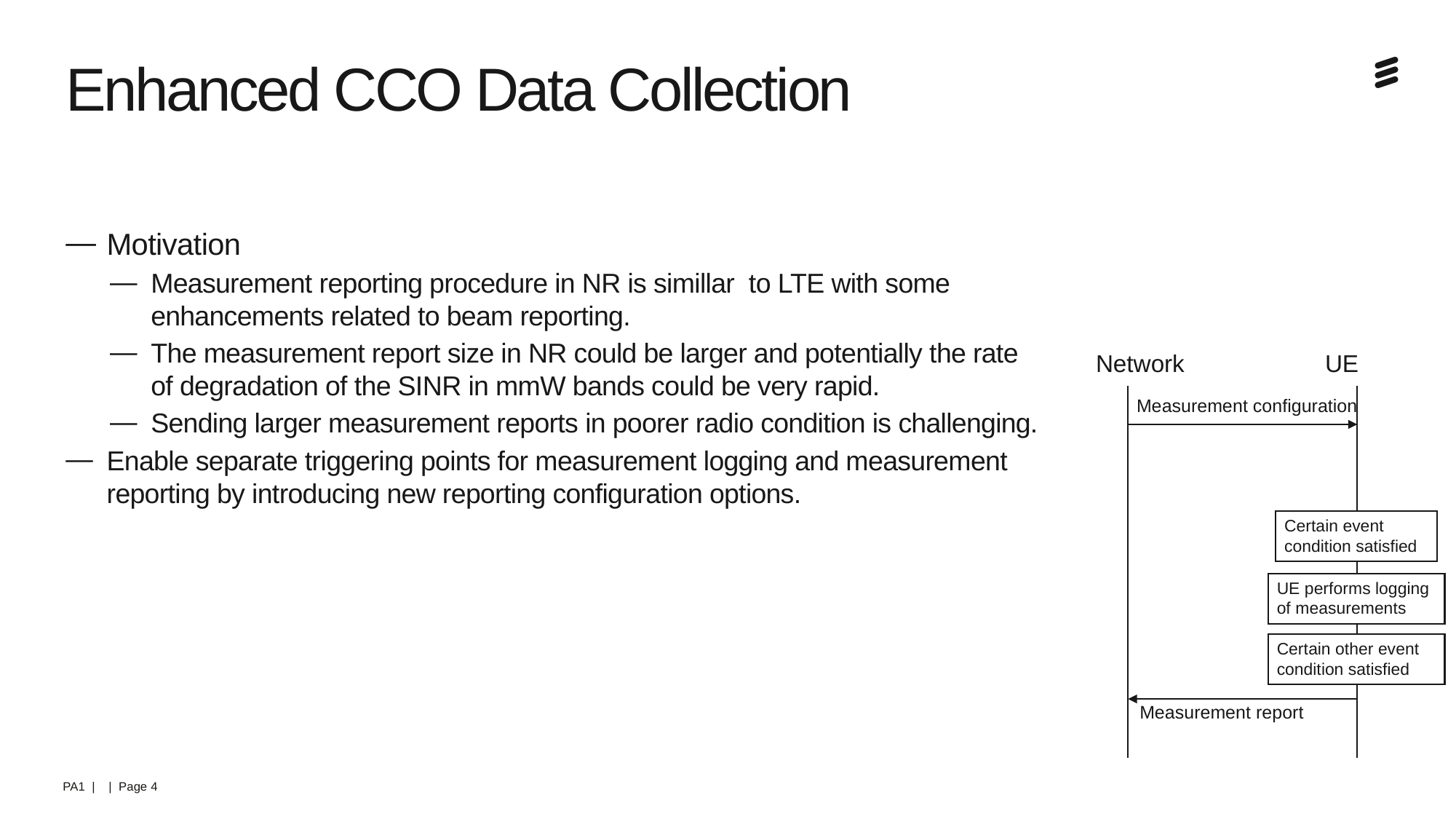

# Enhanced CCO Data Collection
Motivation
Measurement reporting procedure in NR is simillar  to LTE with some enhancements related to beam reporting.
The measurement report size in NR could be larger and potentially the rate of degradation of the SINR in mmW bands could be very rapid.
Sending larger measurement reports in poorer radio condition is challenging.
Enable separate triggering points for measurement logging and measurement reporting by introducing new reporting configuration options.

Network
UE
Measurement configuration
Certain event condition satisfied
UE performs logging of measurements
Certain other event condition satisfied
Measurement report